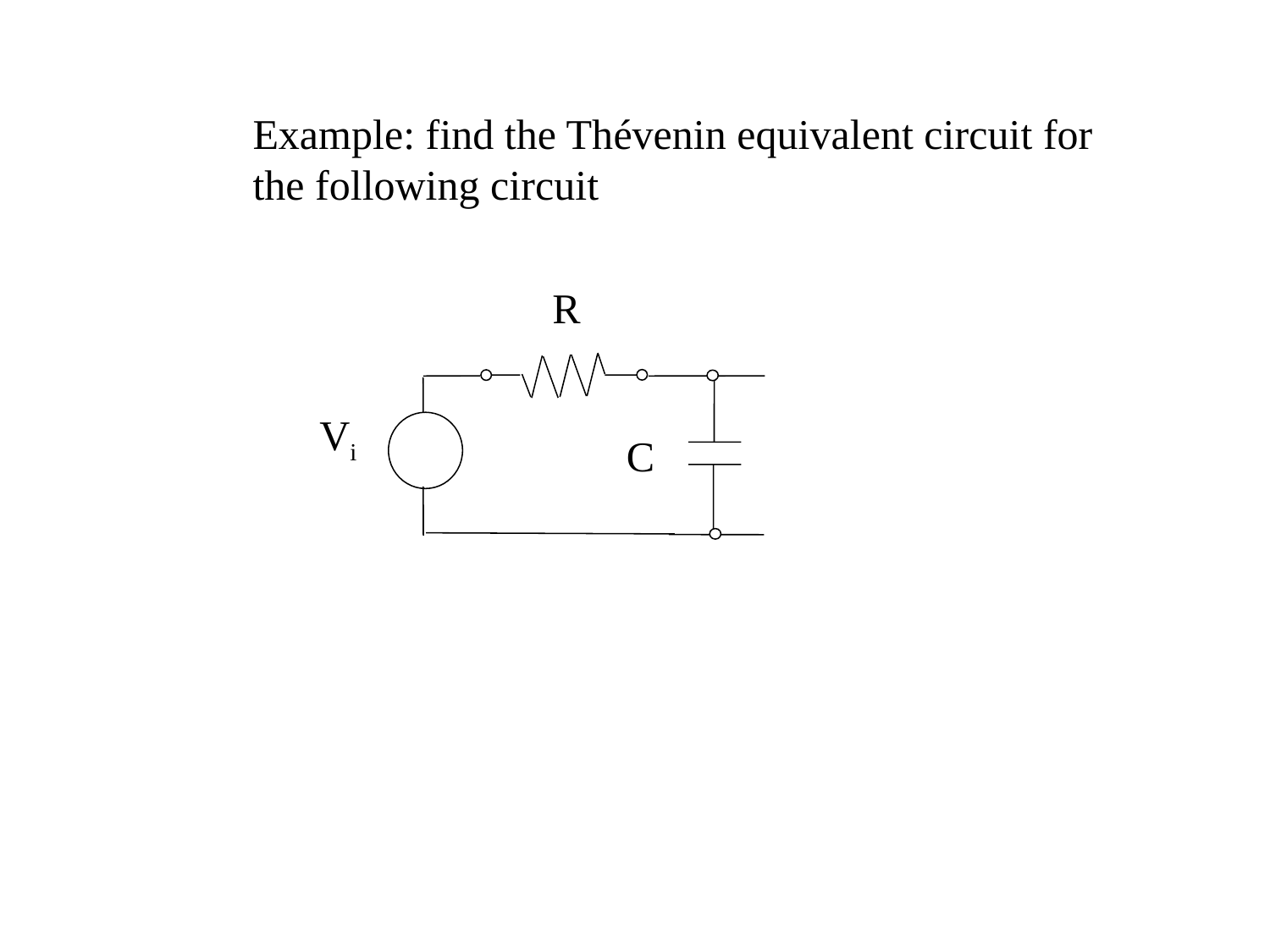

Example: find the Thévenin equivalent circuit for
the following circuit
R

Vi

C